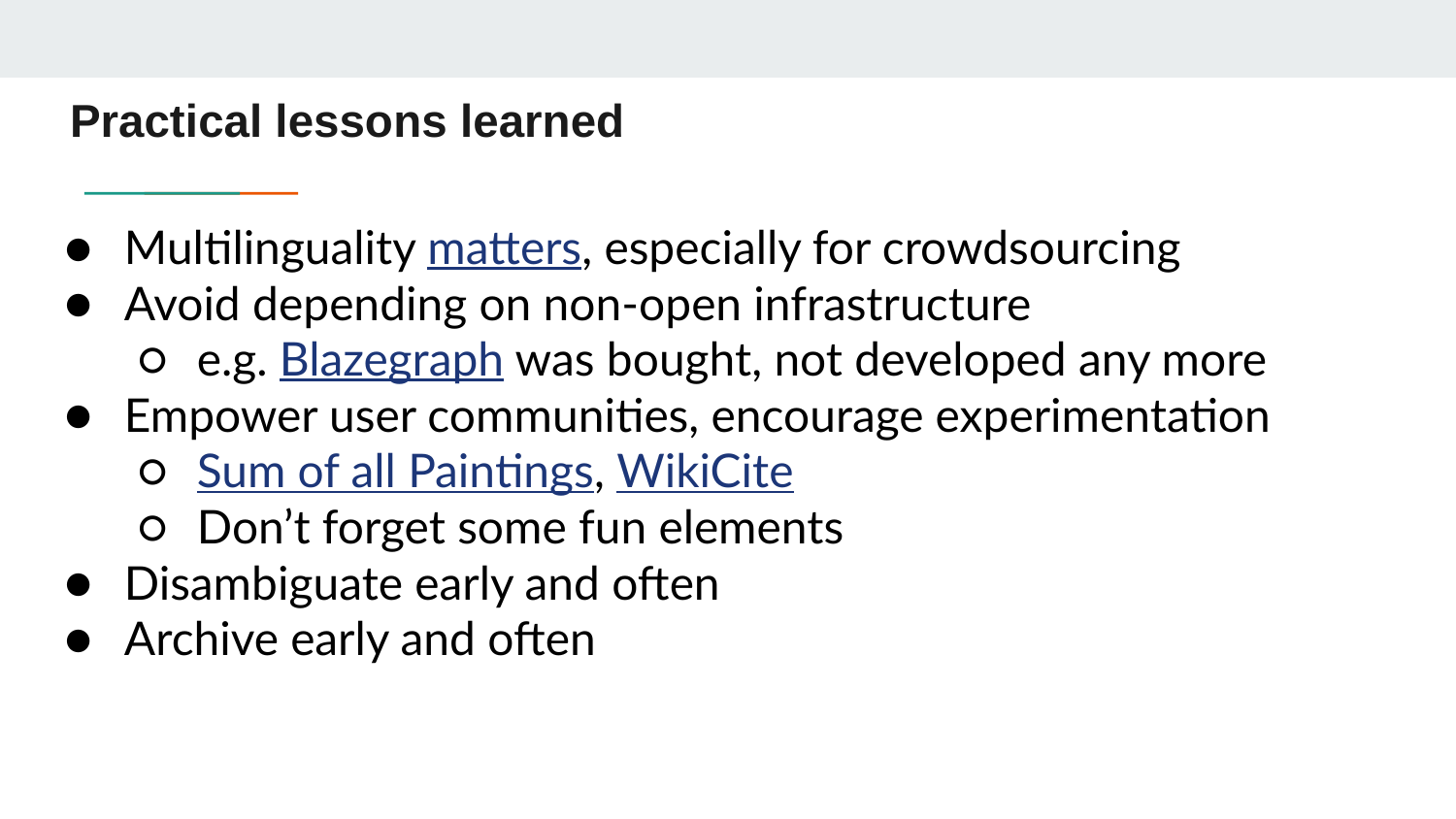

# Practical lessons learned
Multilinguality matters, especially for crowdsourcing
Avoid depending on non-open infrastructure
e.g. Blazegraph was bought, not developed any more
Empower user communities, encourage experimentation
Sum of all Paintings, WikiCite
Don’t forget some fun elements
Disambiguate early and often
Archive early and often